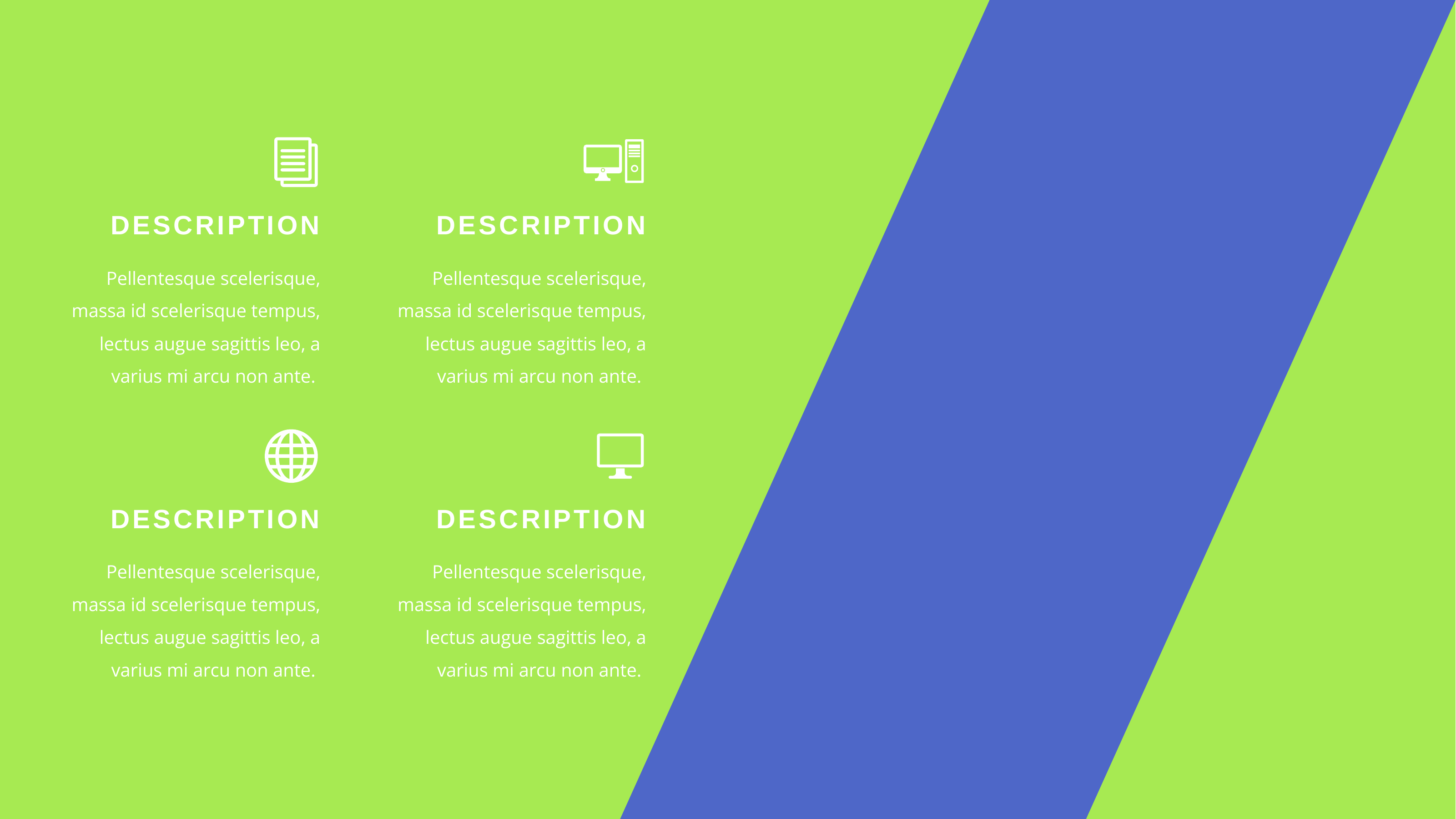

DESCRIPTION
DESCRIPTION
Pellentesque scelerisque, massa id scelerisque tempus, lectus augue sagittis leo, a varius mi arcu non ante.
Pellentesque scelerisque, massa id scelerisque tempus, lectus augue sagittis leo, a varius mi arcu non ante.

DESCRIPTION
DESCRIPTION
Pellentesque scelerisque, massa id scelerisque tempus, lectus augue sagittis leo, a varius mi arcu non ante.
Pellentesque scelerisque, massa id scelerisque tempus, lectus augue sagittis leo, a varius mi arcu non ante.